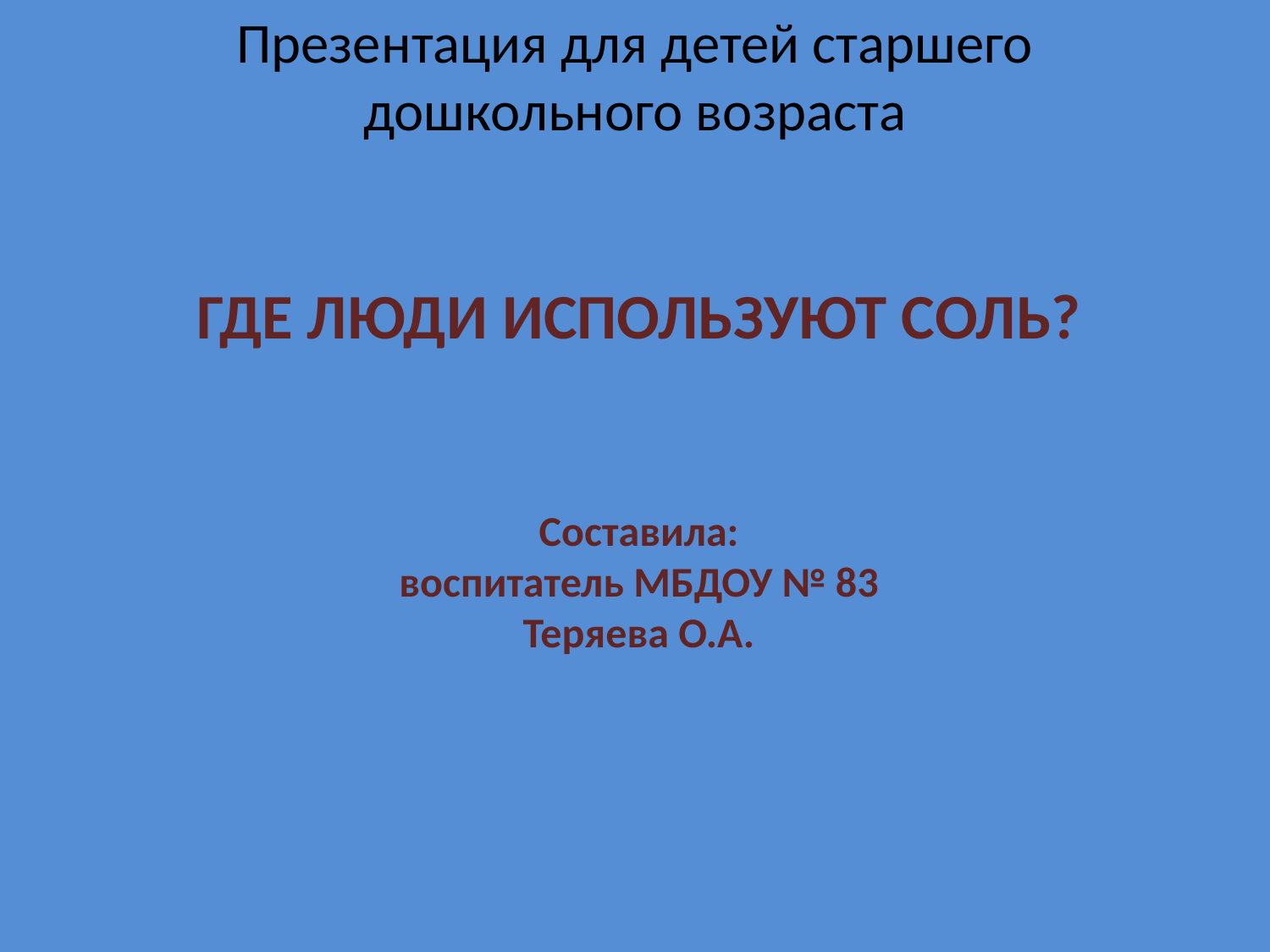

Презентация для детей старшего дошкольного возраста
# ГДЕ ЛЮДИ ИСПОЛЬЗУЮТ СОЛЬ? Составила: воспитатель МБДОУ № 83 Теряева О.А.